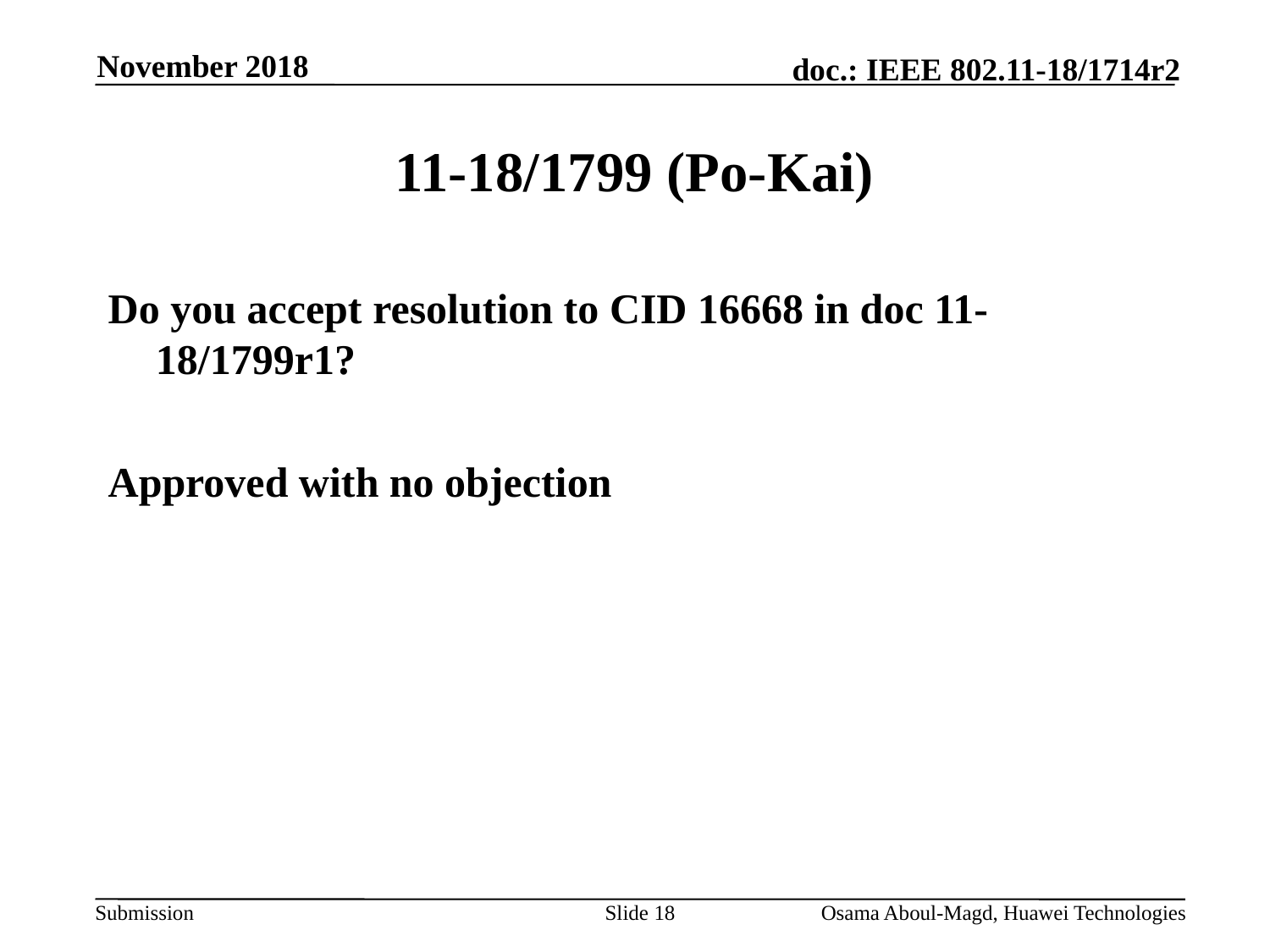

November 2018
# 11-18/1799 (Po-Kai)
Do you accept resolution to CID 16668 in doc 11-18/1799r1?

Approved with no objection
Slide 18
Osama Aboul-Magd, Huawei Technologies